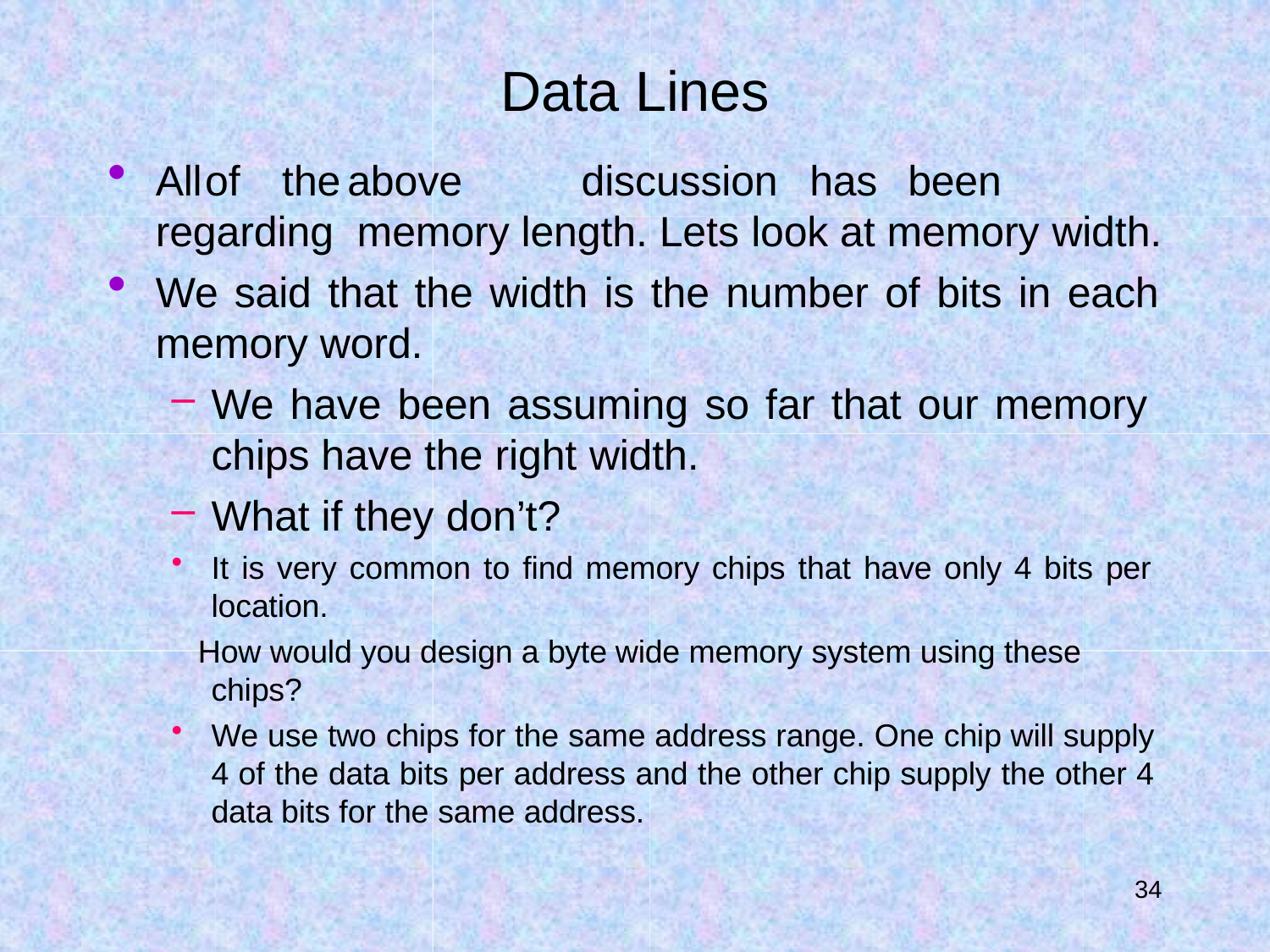

# Data Lines
All	of	the	above	discussion	has	been	regarding  memory length. Lets look at memory width.
We said that the width is the number of bits in each
memory word.
We have been assuming so far that our memory  chips have the right width.
What if they don’t?
It is very common to find memory chips that have only 4 bits per  location.
How would you design a byte wide memory system using these  chips?
We use two chips for the same address range. One chip will supply  4 of the data bits per address and the other chip supply the other 4  data bits for the same address.
34